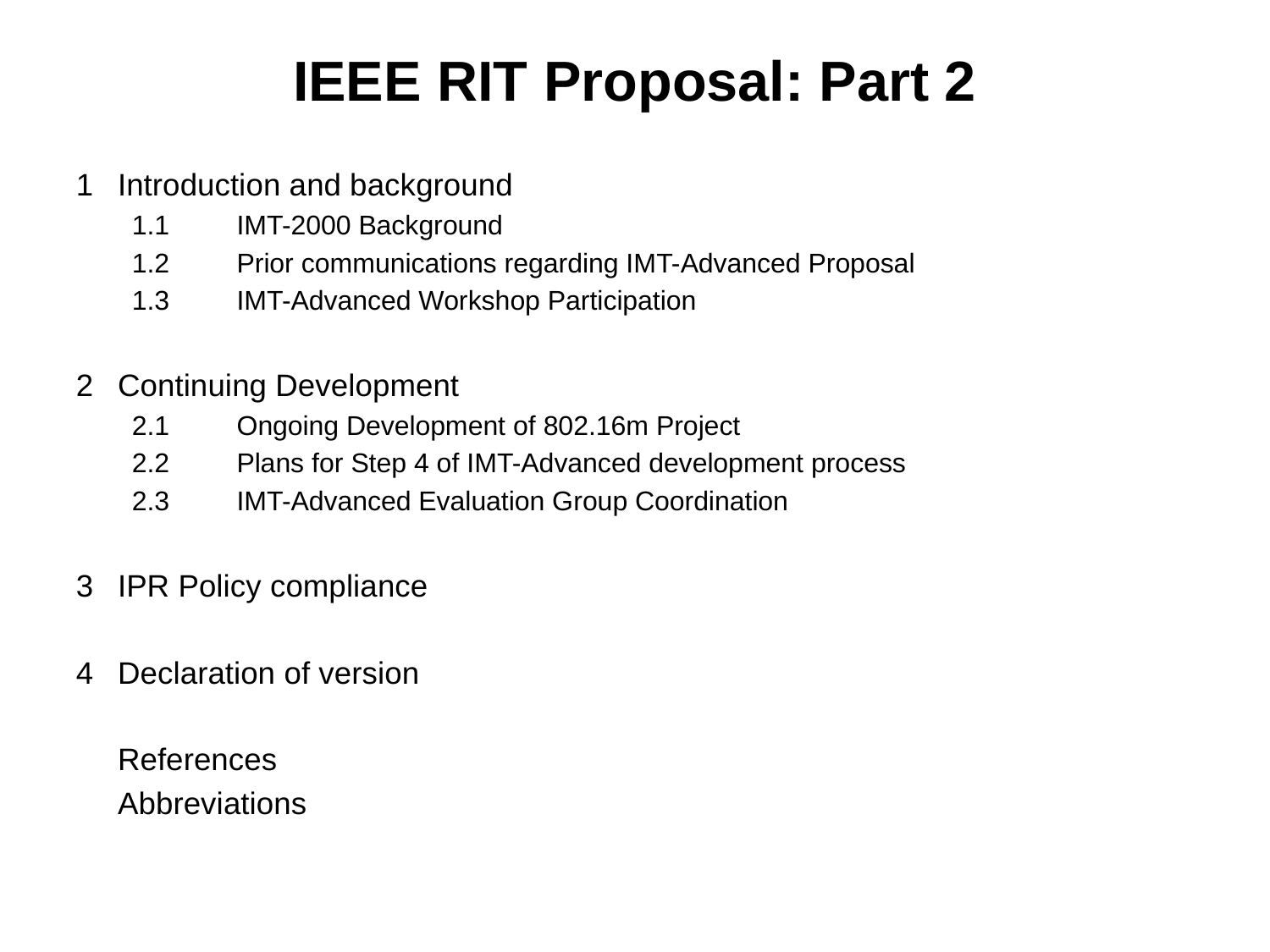

# IEEE RIT Proposal: Part 2
1	Introduction and background
1.1	IMT-2000 Background
1.2	Prior communications regarding IMT-Advanced Proposal
1.3	IMT-Advanced Workshop Participation

2	Continuing Development
2.1	Ongoing Development of 802.16m Project
2.2	Plans for Step 4 of IMT-Advanced development process
2.3	IMT-Advanced Evaluation Group Coordination

3	IPR Policy compliance

4	Declaration of version

	References
	Abbreviations